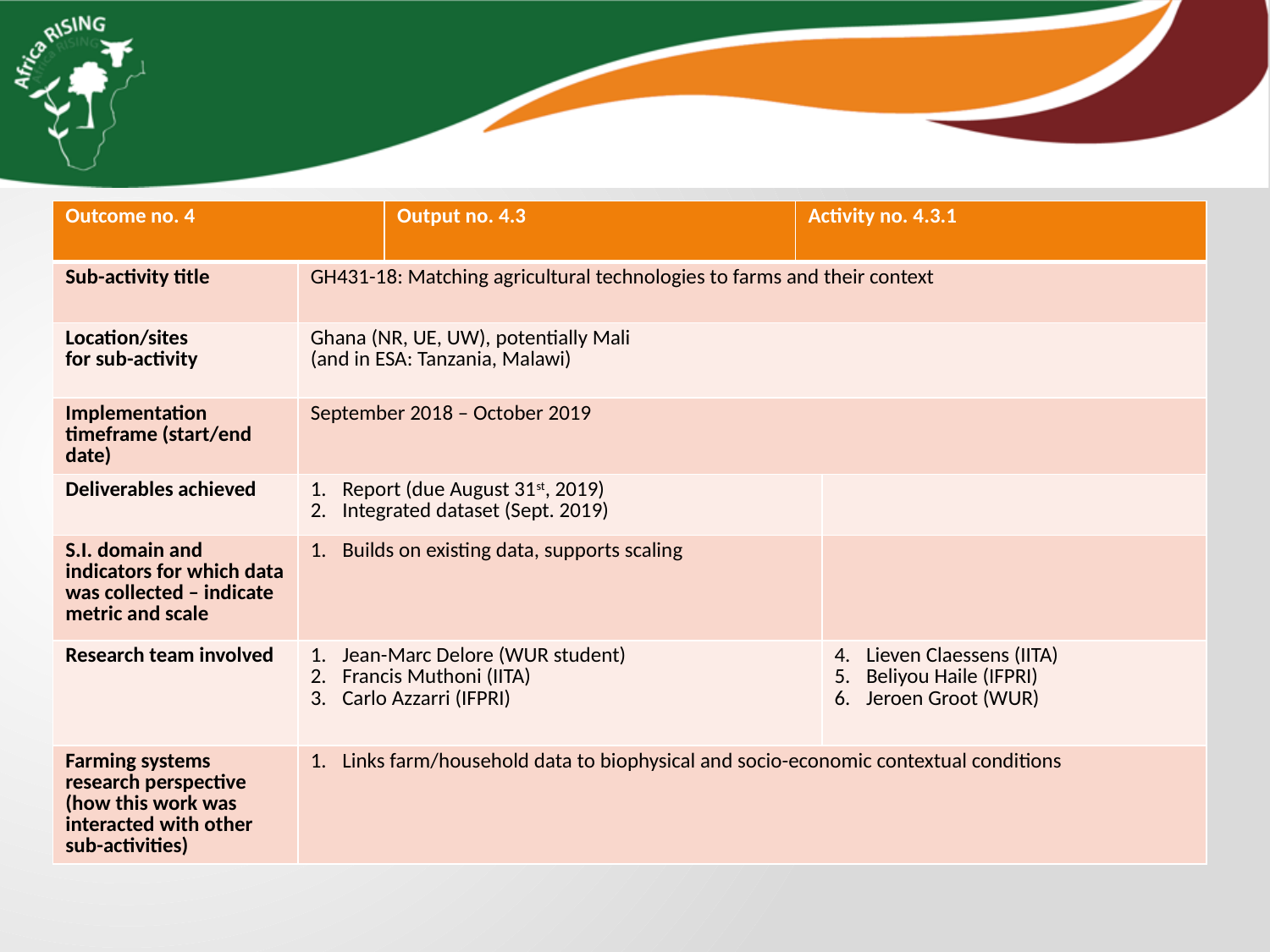

| Outcome no. 4 |  | Output no. 4.3 | Activity no. 4.3.1 |  |
| --- | --- | --- | --- | --- |
| Sub-activity title | GH431-18: Matching agricultural technologies to farms and their context |  |  |  |
| Location/sites for sub-activity | Ghana (NR, UE, UW), potentially Mali (and in ESA: Tanzania, Malawi) |  |  |  |
| Implementation timeframe (start/end date) | September 2018 – October 2019 |  |  |  |
| Deliverables achieved | Report (due August 31st, 2019) Integrated dataset (Sept. 2019) |  |  |  |
| S.I. domain and indicators for which data was collected – indicate metric and scale | Builds on existing data, supports scaling |  |  |  |
| Research team involved | Jean-Marc Delore (WUR student) Francis Muthoni (IITA) Carlo Azzarri (IFPRI) |  |  | Lieven Claessens (IITA) Beliyou Haile (IFPRI) Jeroen Groot (WUR) |
| Farming systems research perspective (how this work was interacted with other sub-activities) | Links farm/household data to biophysical and socio-economic contextual conditions |  |  |  |